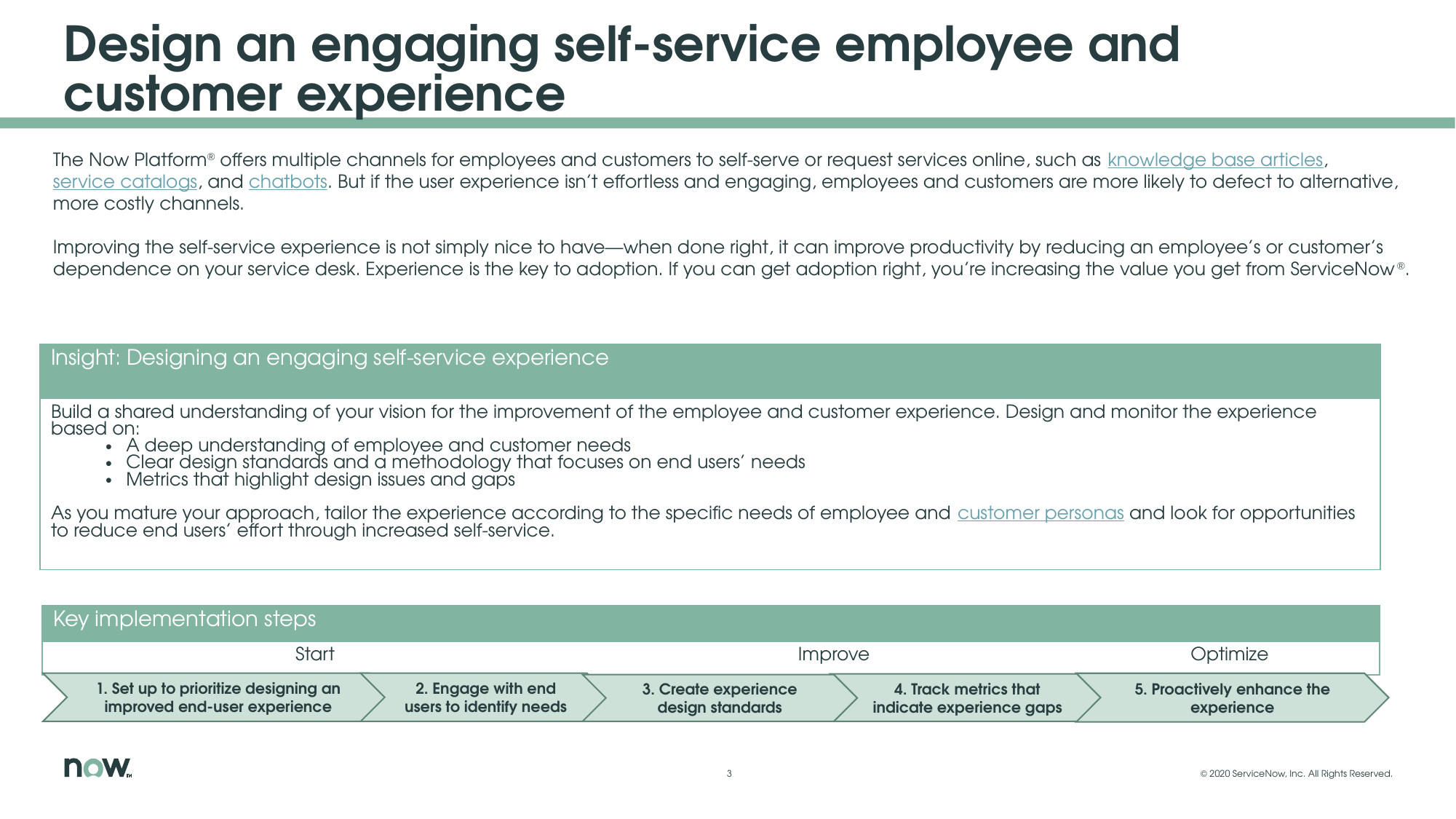

# Design an engaging self-service employee and customer experience

The Now Platform® offers multiple channels for employees and customers to self-serve or request services online, such as knowledge base articles, service catalogs, and chatbots. But if the user experience isn’t effortless and engaging, employees and customers are more likely to defect to alternative, more costly channels.

Improving the self-service experience is not simply nice to have—when done right, it can improve productivity by reducing an employee’s or customer’s dependence on your service desk. Experience is the key to adoption. If you can get adoption right, you’re increasing the value you get from ServiceNow®.
| Insight: Designing an engaging self-service experience |
| --- |
| Build a shared understanding of your vision for the improvement of the employee and customer experience. Design and monitor the experience based on: A deep understanding of employee and customer needs Clear design standards and a methodology that focuses on end users’ needs Metrics that highlight design issues and gaps As you mature your approach, tailor the experience according to the specific needs of employee and customer personas and look for opportunities to reduce end users’ effort through increased self-service. |
| Key implementation steps |  |  |
| --- | --- | --- |
| Start | Improve | Optimize |
2. Engage with end users to identify needs
5. Proactively enhance the experience
1. Set up to prioritize designing an improved end-user experience
4. Track metrics that indicate experience gaps
3. Create experience design standards